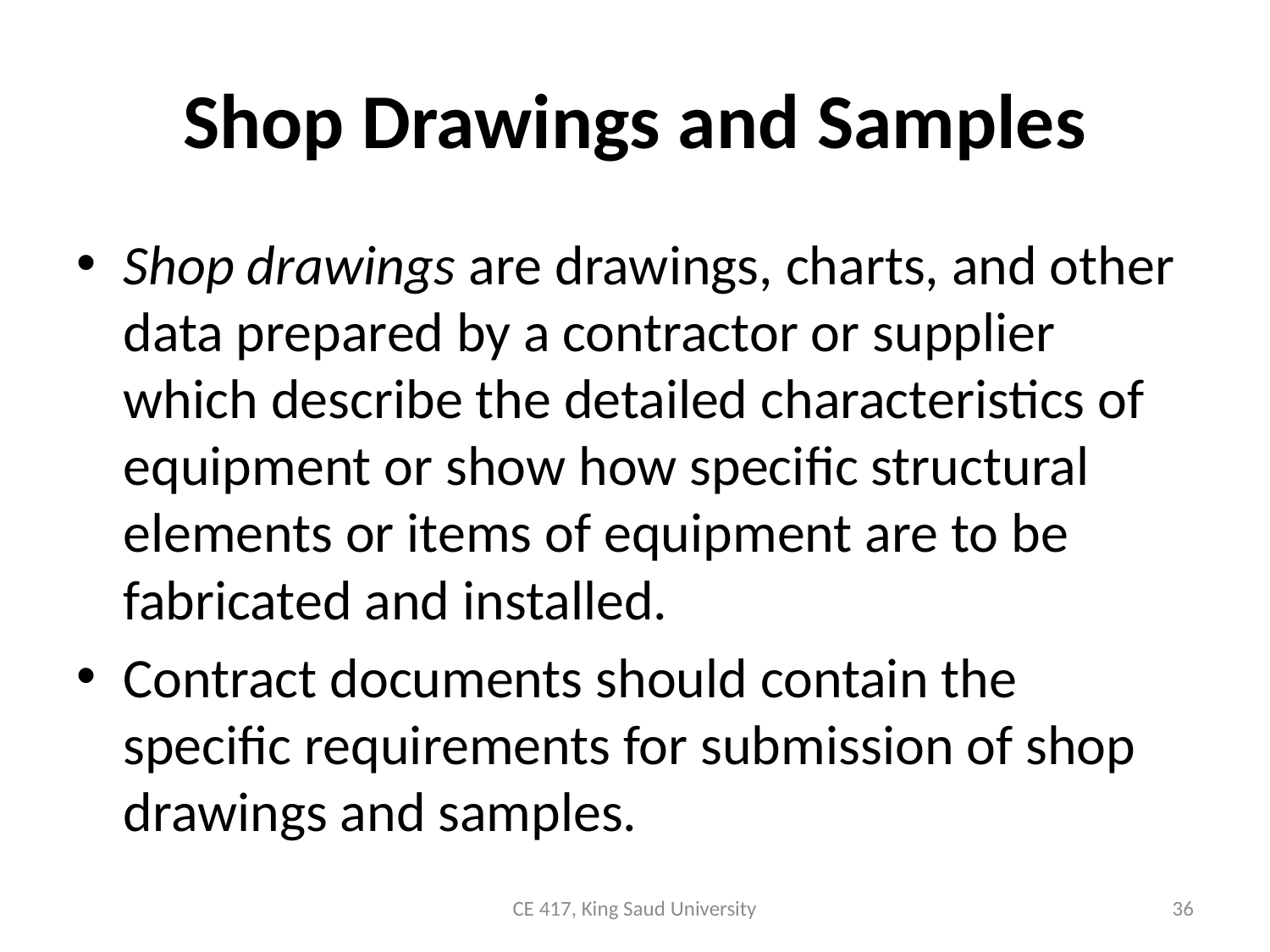

# Shop Drawings and Samples
Shop drawings are drawings, charts, and other data prepared by a contractor or supplier which describe the detailed characteristics of equipment or show how specific structural elements or items of equipment are to be fabricated and installed.
Contract documents should contain the specific requirements for submission of shop drawings and samples.
CE 417, King Saud University
36